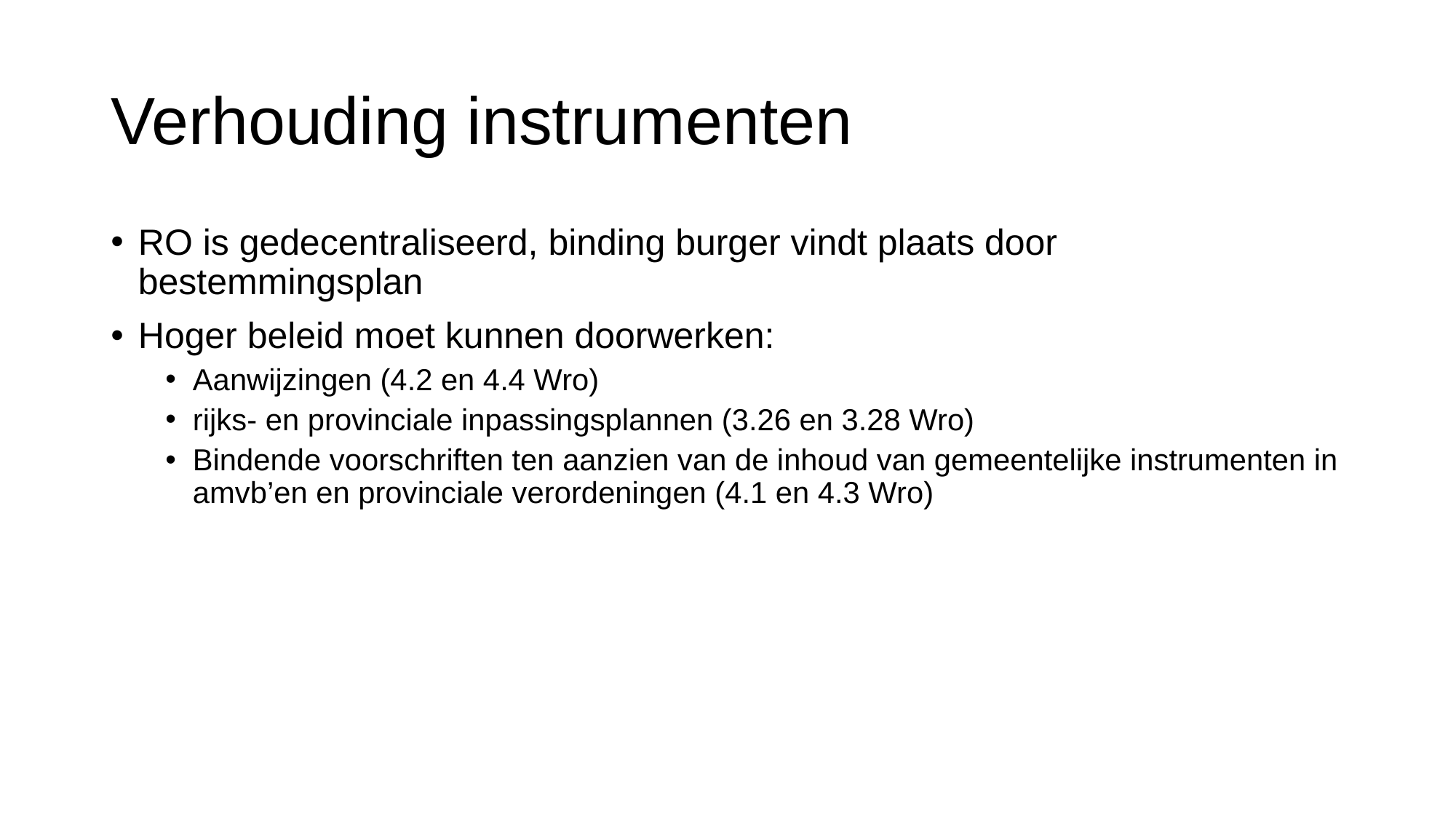

# Verhouding instrumenten
RO is gedecentraliseerd, binding burger vindt plaats door bestemmingsplan
Hoger beleid moet kunnen doorwerken:
Aanwijzingen (4.2 en 4.4 Wro)
rijks- en provinciale inpassingsplannen (3.26 en 3.28 Wro)
Bindende voorschriften ten aanzien van de inhoud van gemeentelijke instrumenten in amvb’en en provinciale verordeningen (4.1 en 4.3 Wro)